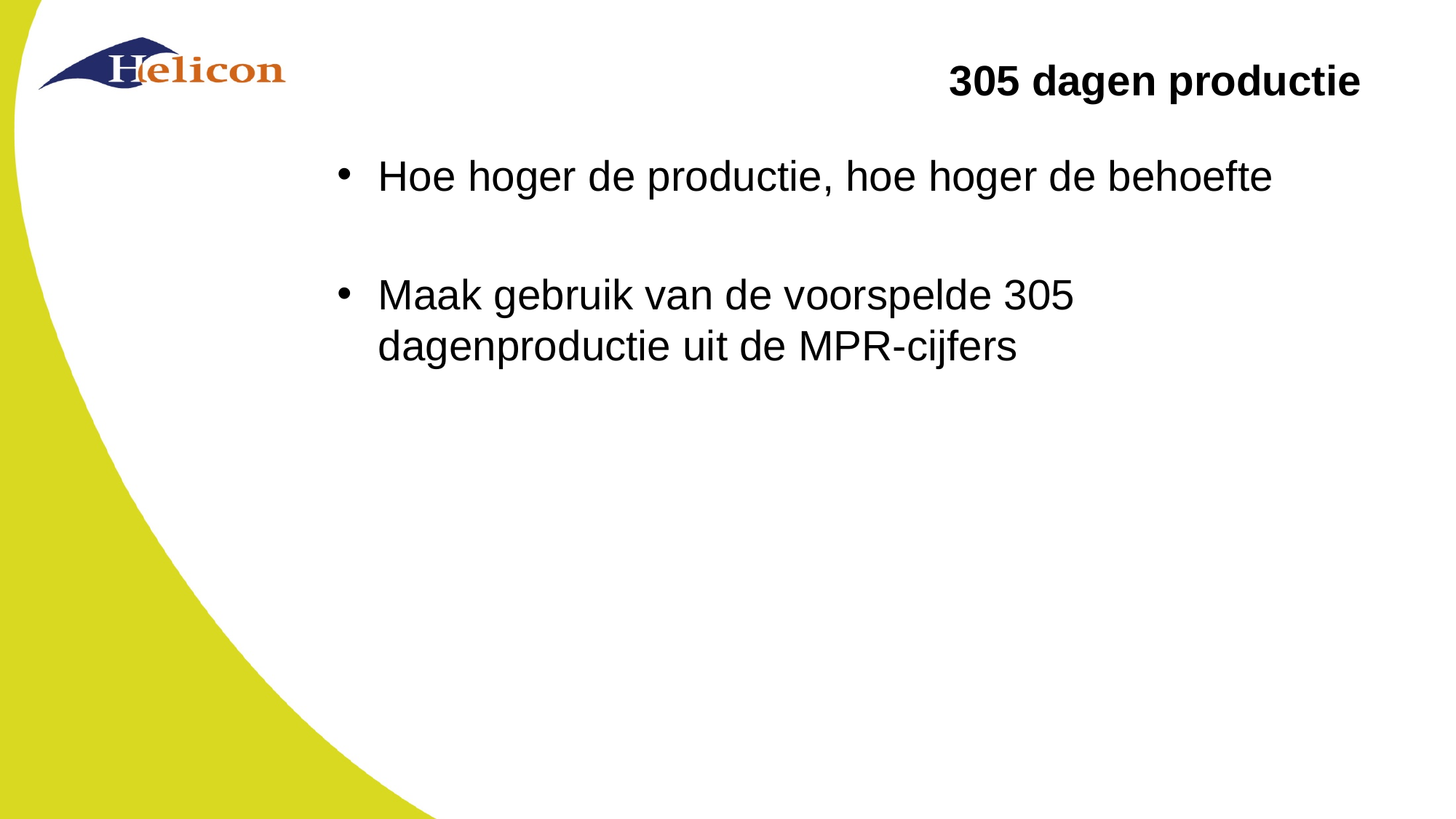

# 305 dagen productie
Hoe hoger de productie, hoe hoger de behoefte

Maak gebruik van de voorspelde 305 dagenproductie uit de MPR-cijfers